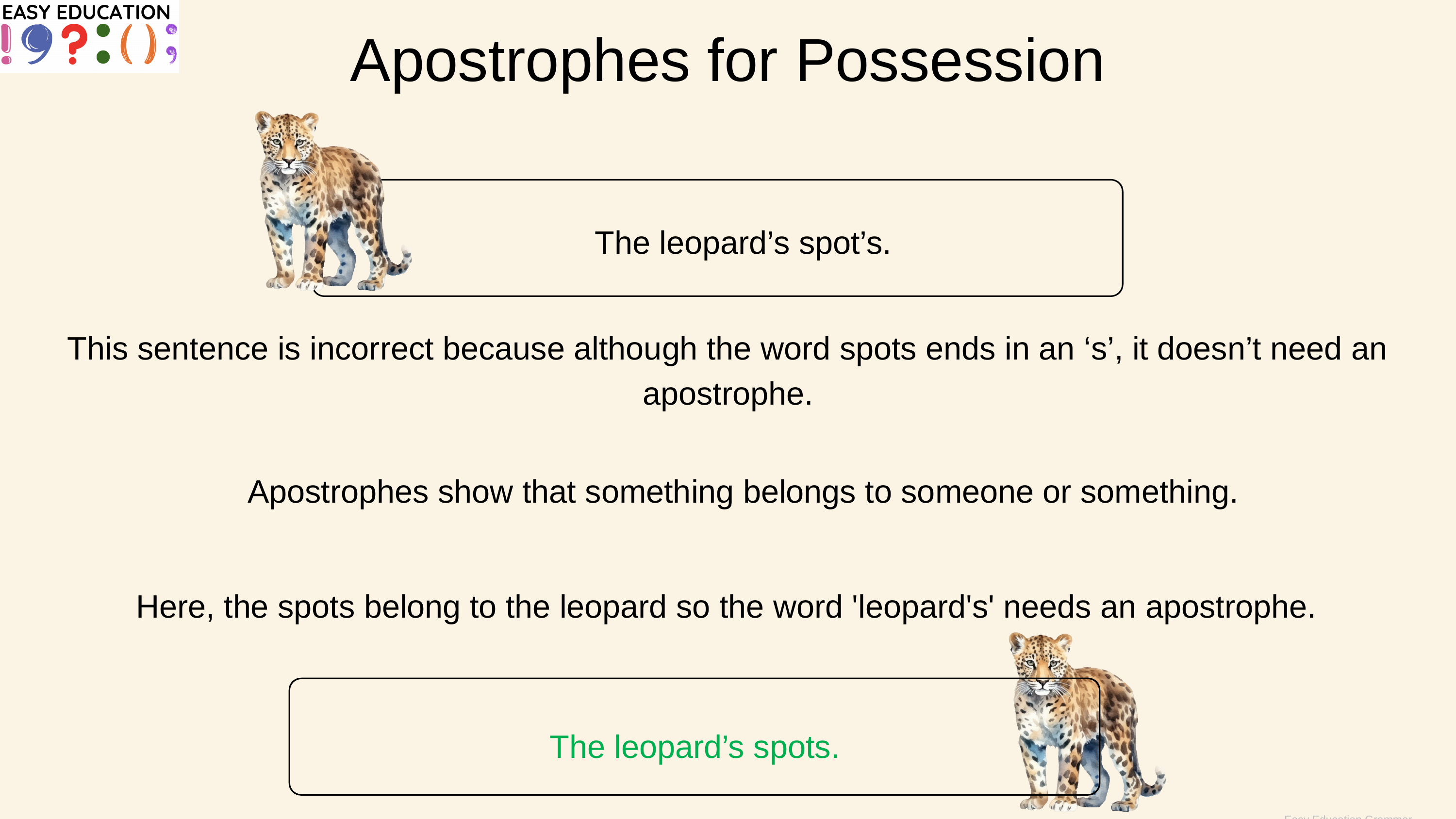

Apostrophes for Possession

The leopard’s spot’s.
This sentence is incorrect because although the word spots ends in an ‘s’, it doesn’t need an apostrophe.
Apostrophes show that something belongs to someone or something.
Here, the spots belong to the leopard so the word 'leopard's' needs an apostrophe.

The leopard’s spots.